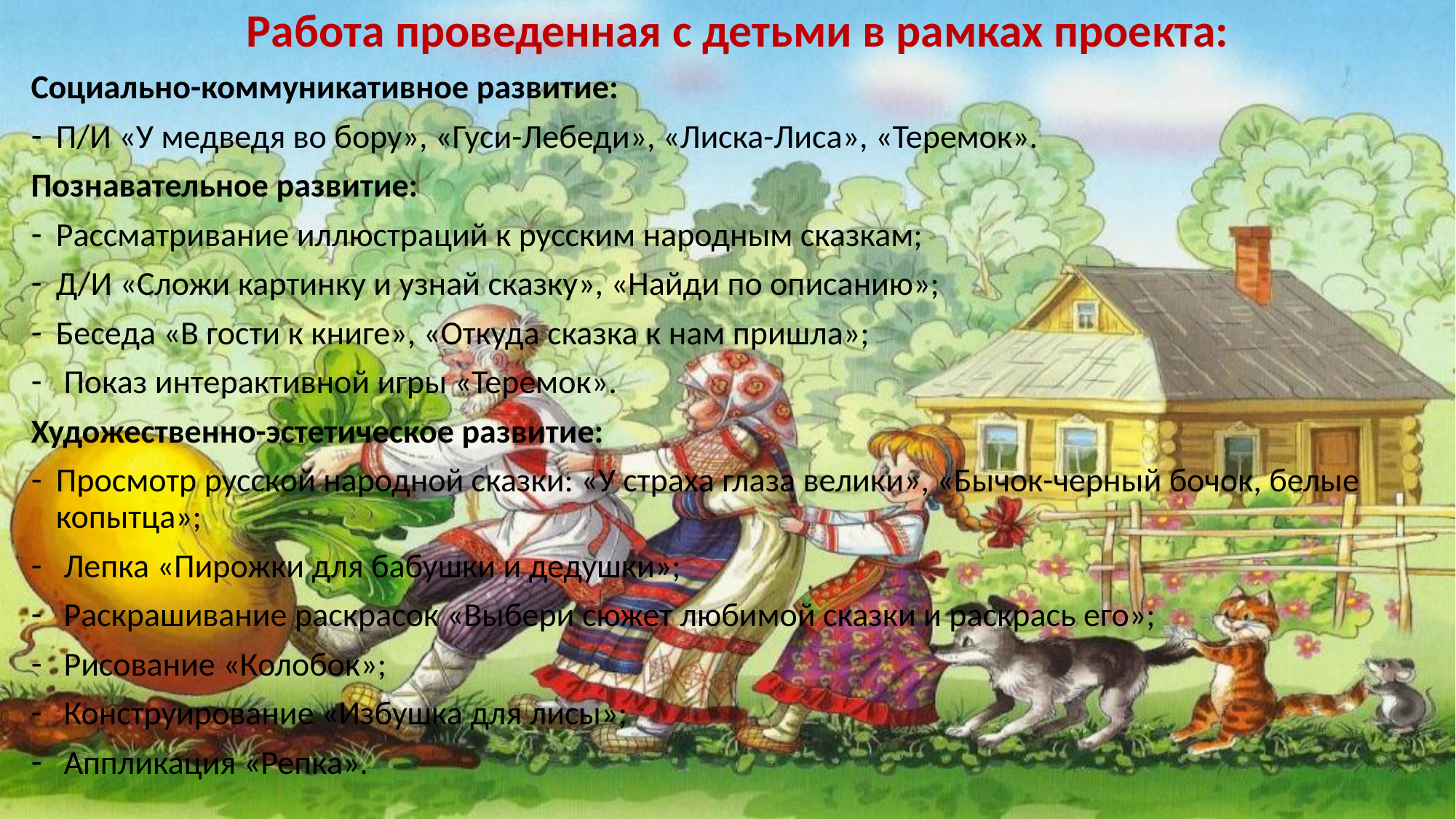

Работа проведенная с детьми в рамках проекта:
Социально-коммуникативное развитие:
П/И «У медведя во бору», «Гуси-Лебеди», «Лиска-Лиса», «Теремок».
Познавательное развитие:
Рассматривание иллюстраций к русским народным сказкам;
Д/И «Сложи картинку и узнай сказку», «Найди по описанию»;
Беседа «В гости к книге», «Откуда сказка к нам пришла»;
 Показ интерактивной игры «Теремок».
Художественно-эстетическое развитие:
Просмотр русской народной сказки: «У страха глаза велики», «Бычок-черный бочок, белые копытца»;
 Лепка «Пирожки для бабушки и дедушки»;
 Раскрашивание раскрасок «Выбери сюжет любимой сказки и раскрась его»;
 Рисование «Колобок»;
 Конструирование «Избушка для лисы»;
 Аппликация «Репка».